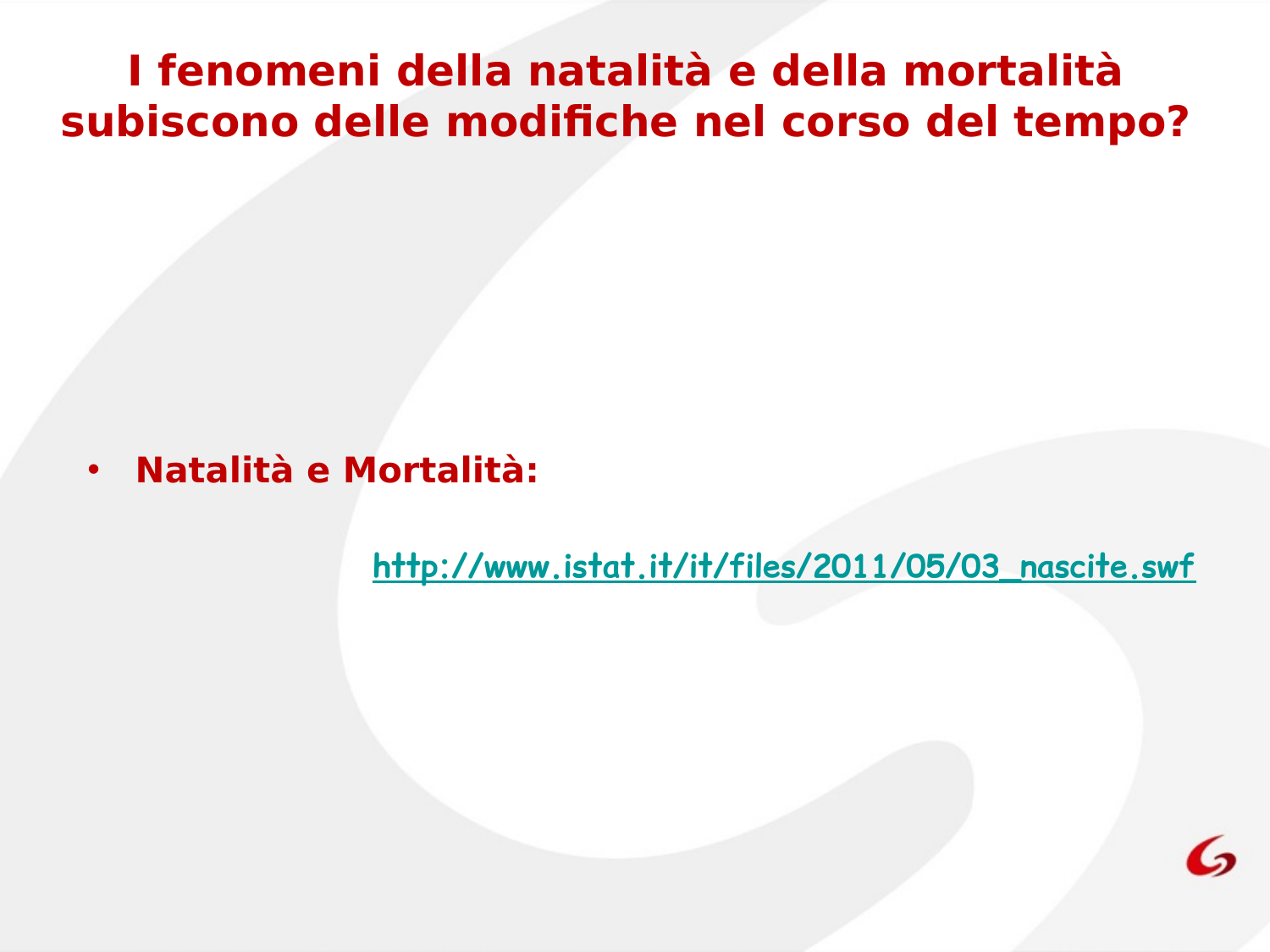

# I fenomeni della natalità e della mortalità subiscono delle modifiche nel corso del tempo?
Natalità e Mortalità:
http://www.istat.it/it/files/2011/05/03_nascite.swf